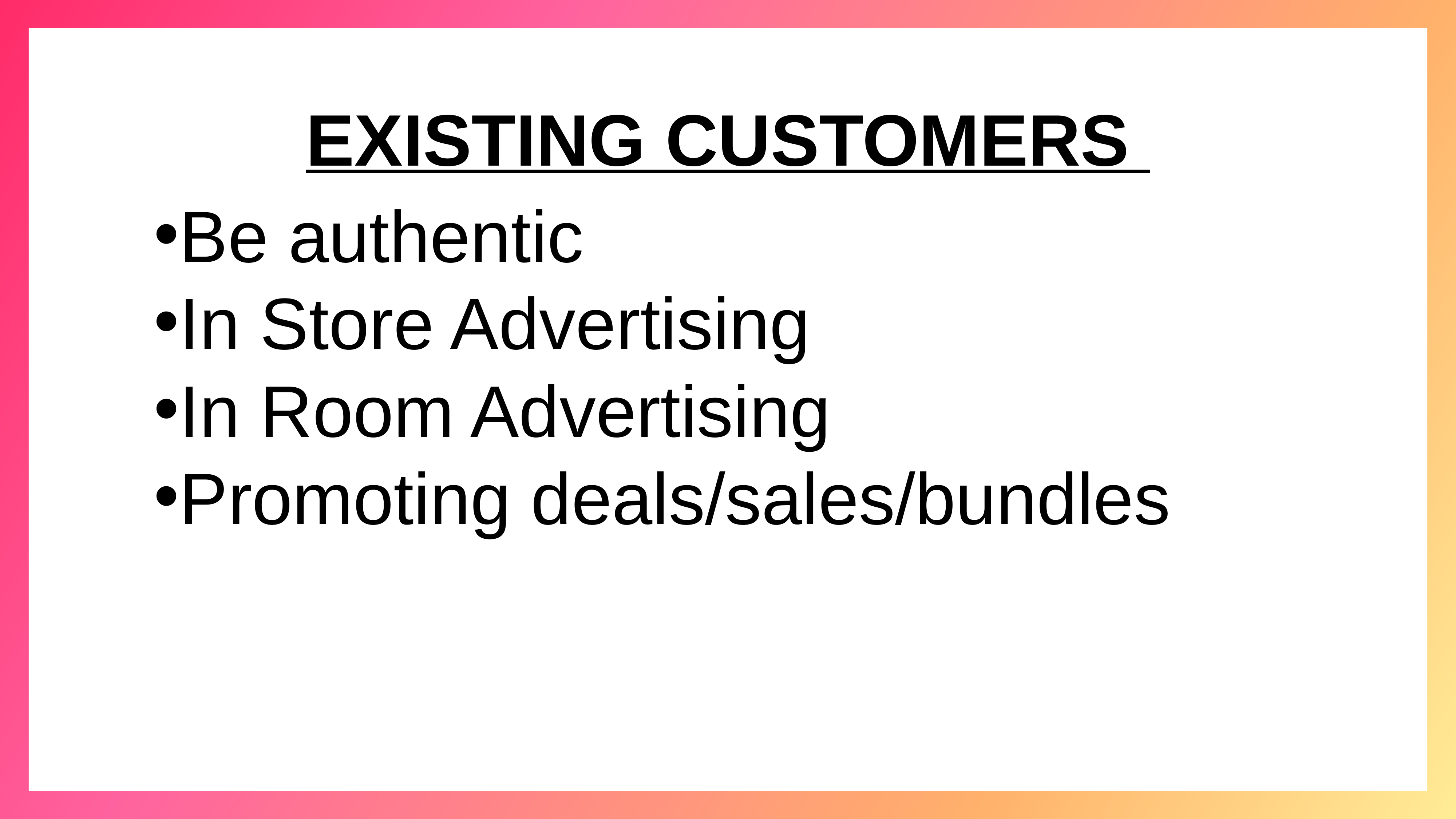

EXISTING CUSTOMERS
Be authentic
In Store Advertising
In Room Advertising
Promoting deals/sales/bundles